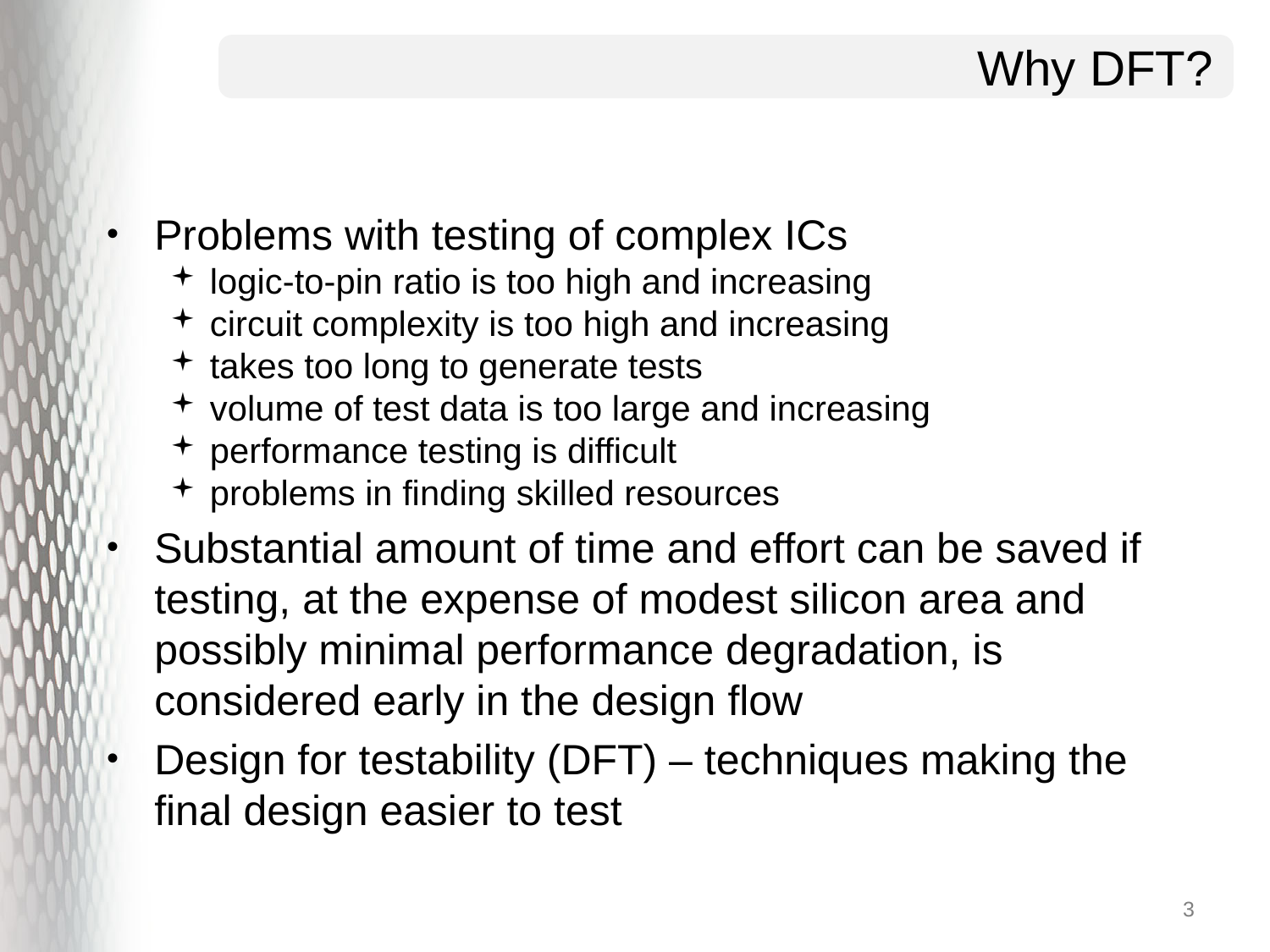

# Why DFT?
Problems with testing of complex ICs
logic-to-pin ratio is too high and increasing
circuit complexity is too high and increasing
takes too long to generate tests
volume of test data is too large and increasing
performance testing is difficult
problems in finding skilled resources
Substantial amount of time and effort can be saved if testing, at the expense of modest silicon area and possibly minimal performance degradation, is considered early in the design flow
Design for testability (DFT) – techniques making the final design easier to test